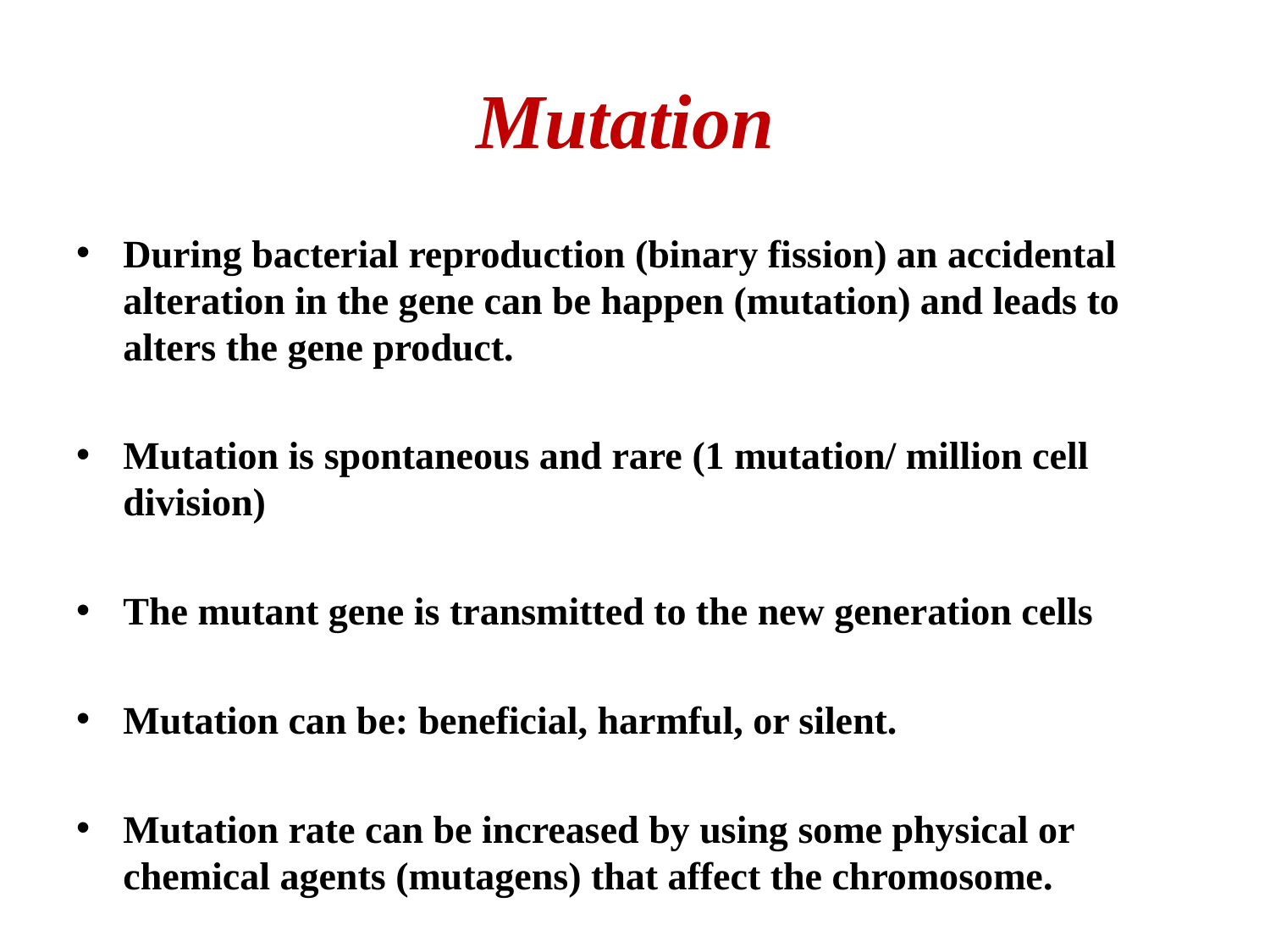

# Mutation
During bacterial reproduction (binary fission) an accidental alteration in the gene can be happen (mutation) and leads to alters the gene product.

Mutation is spontaneous and rare (1 mutation/ million cell division)

The mutant gene is transmitted to the new generation cells

Mutation can be: beneficial, harmful, or silent.

Mutation rate can be increased by using some physical or chemical agents (mutagens) that affect the chromosome.